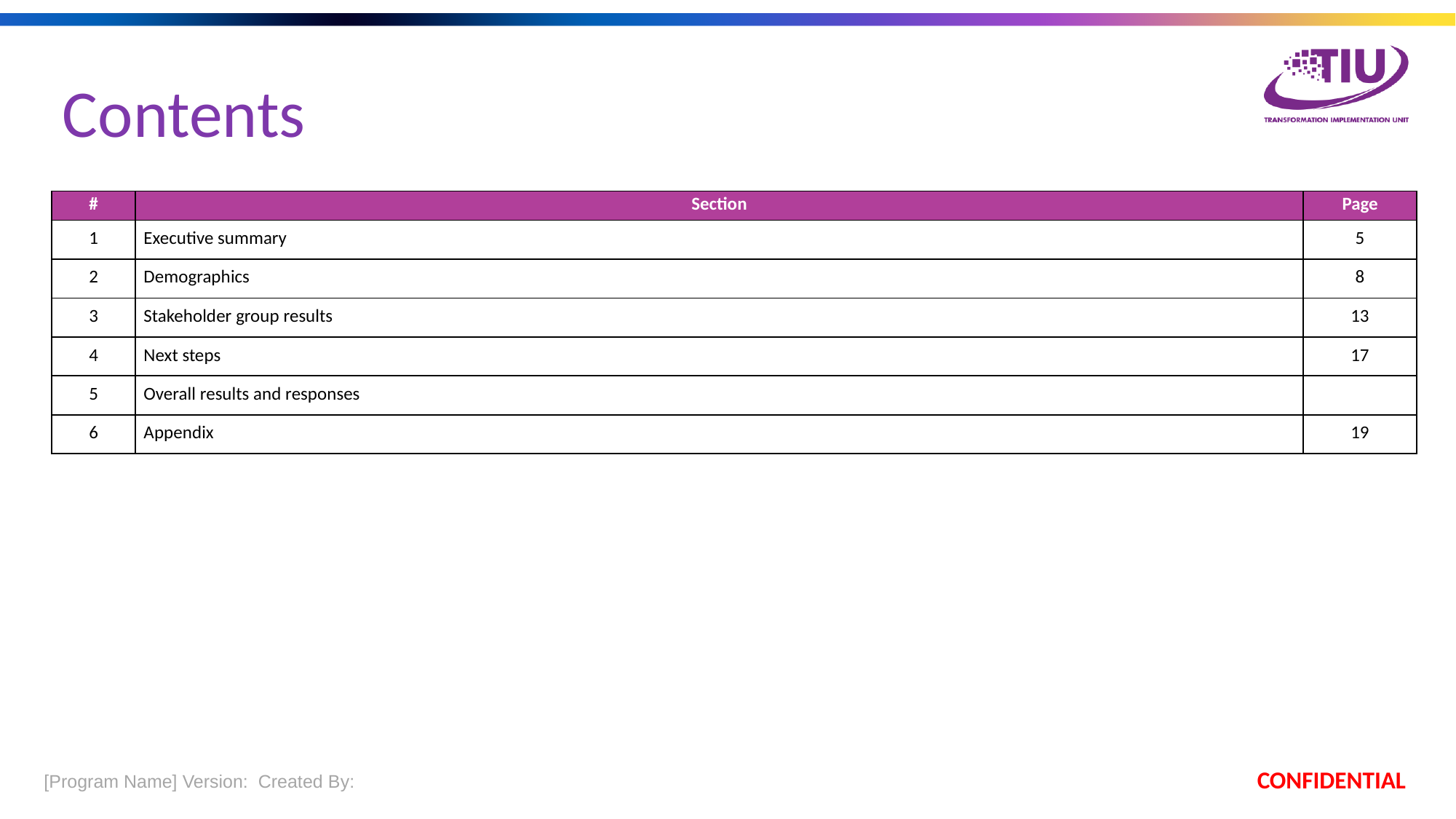

Contents
| # | Section | Page |
| --- | --- | --- |
| 1 | Executive summary | 5 |
| 2 | Demographics | 8 |
| 3 | Stakeholder group results | 13 |
| 4 | Next steps | 17 |
| 5 | Overall results and responses |  |
| 6 | Appendix | 19 |
 [Program Name] Version:  Created By:
CONFIDENTIAL